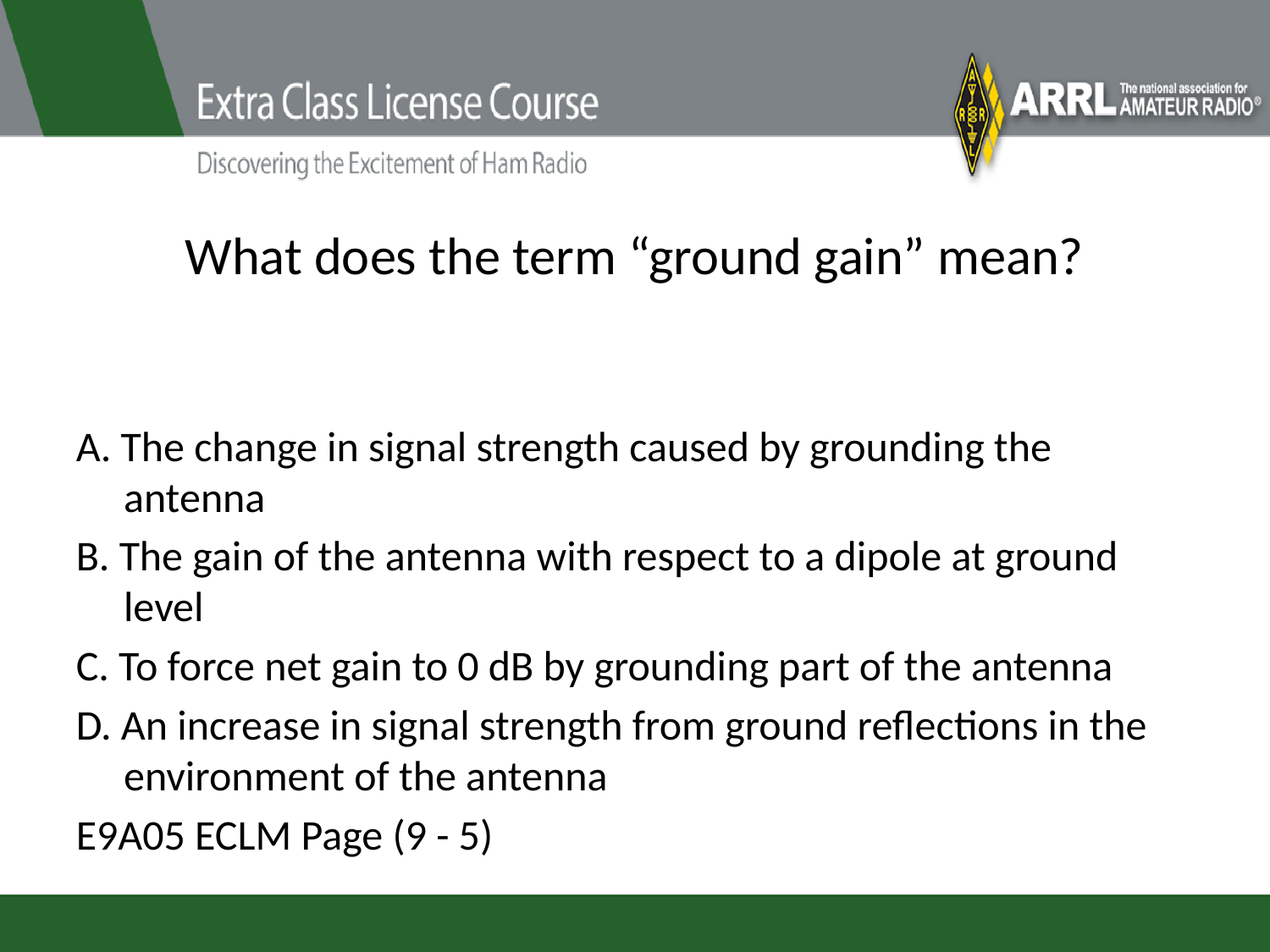

# What does the term “ground gain” mean?
A. The change in signal strength caused by grounding the antenna
B. The gain of the antenna with respect to a dipole at ground level
C. To force net gain to 0 dB by grounding part of the antenna
D. An increase in signal strength from ground reflections in the environment of the antenna
E9A05 ECLM Page (9 - 5)